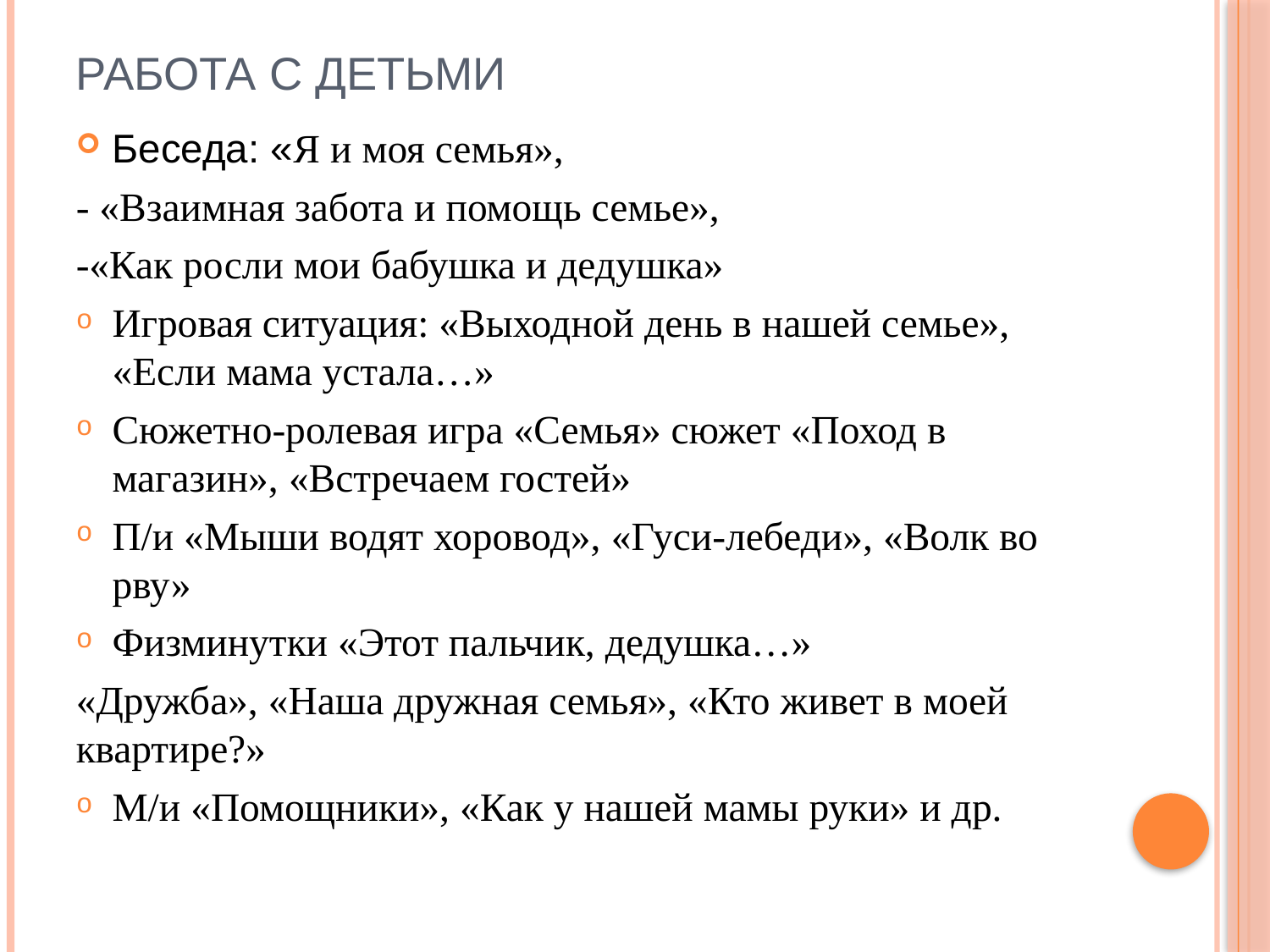

# Работа с детьми
Беседа: «Я и моя семья»,
- «Взаимная забота и помощь семье»,
-«Как росли мои бабушка и дедушка»
Игровая ситуация: «Выходной день в нашей семье», «Если мама устала…»
Сюжетно-ролевая игра «Семья» сюжет «Поход в магазин», «Встречаем гостей»
П/и «Мыши водят хоровод», «Гуси-лебеди», «Волк во рву»
Физминутки «Этот пальчик, дедушка…»
«Дружба», «Наша дружная семья», «Кто живет в моей квартире?»
М/и «Помощники», «Как у нашей мамы руки» и др.